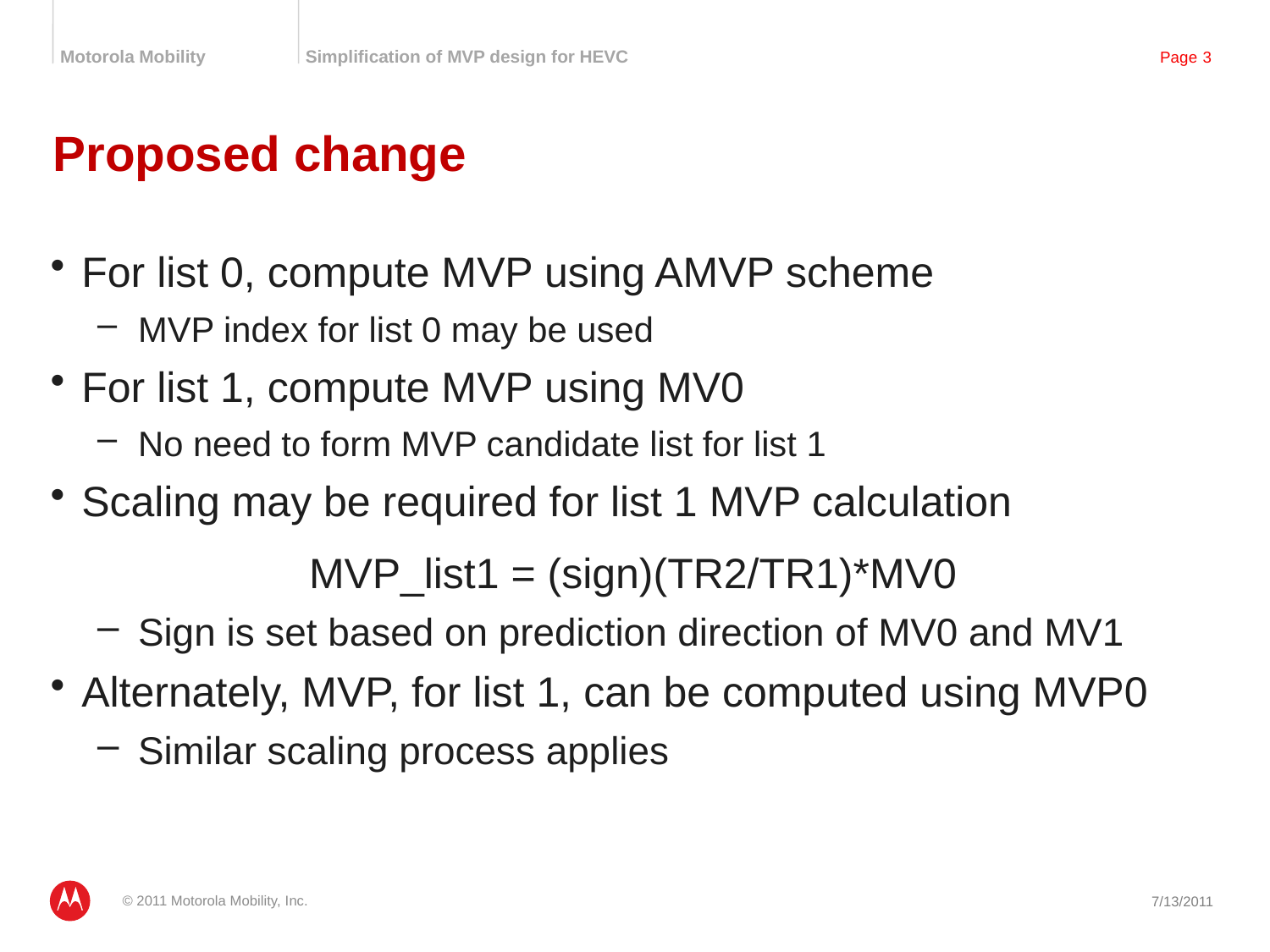

# Proposed change
For list 0, compute MVP using AMVP scheme
MVP index for list 0 may be used
For list 1, compute MVP using MV0
No need to form MVP candidate list for list 1
Scaling may be required for list 1 MVP calculation
MVP_list1 = (sign)(TR2/TR1)*MV0
Sign is set based on prediction direction of MV0 and MV1
Alternately, MVP, for list 1, can be computed using MVP0
Similar scaling process applies

© 2011 Motorola Mobility, Inc.
7/13/2011